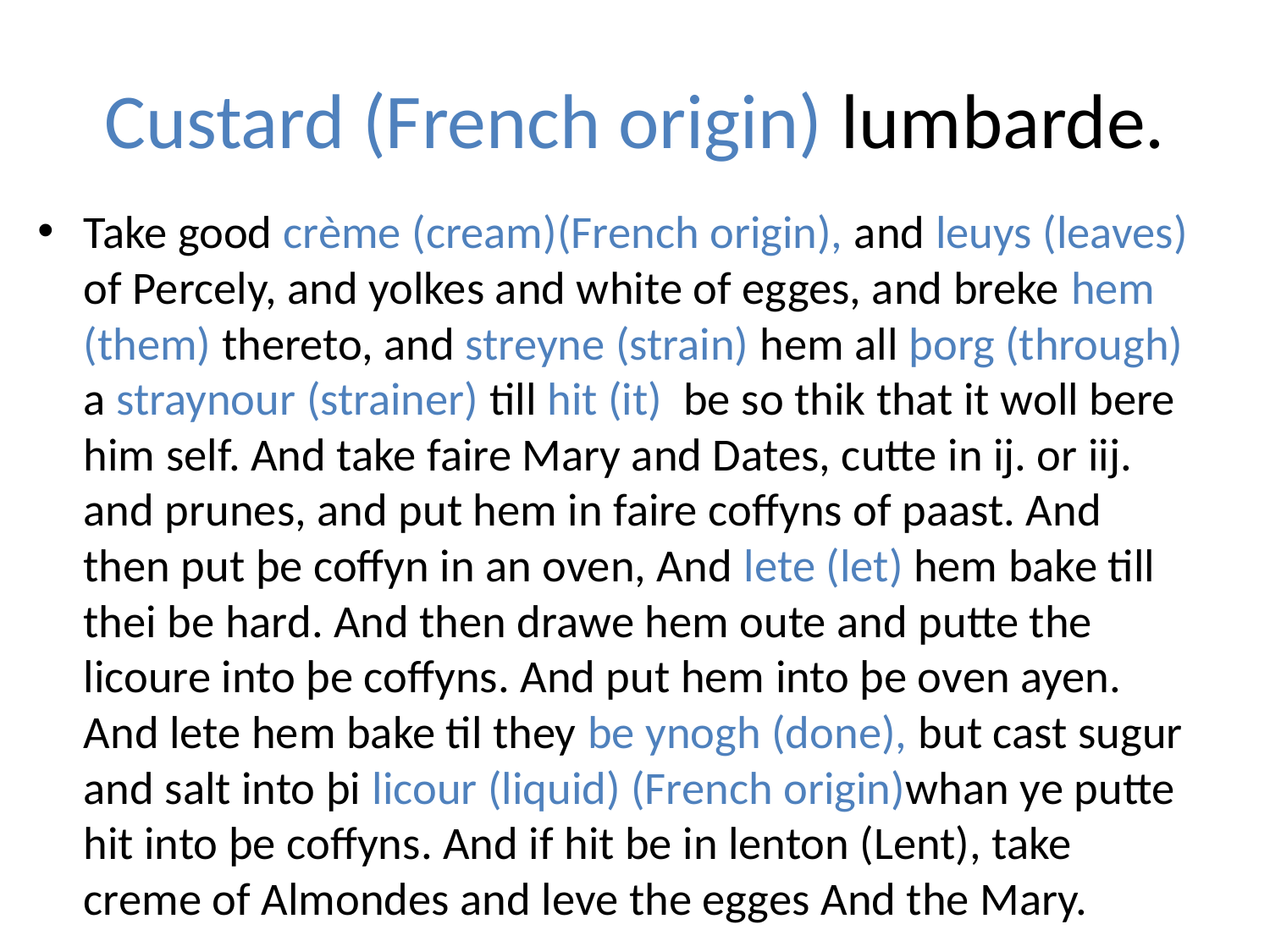

# Custard (French origin) lumbarde.
Take good crème (cream)(French origin), and leuys (leaves) of Percely, and yolkes and white of egges, and breke hem (them) thereto, and streyne (strain) hem all þorg (through) a straynour (strainer) till hit (it)  be so thik that it woll bere him self. And take faire Mary and Dates, cutte in ij. or iij. and prunes, and put hem in faire coffyns of paast. And then put þe coffyn in an oven, And lete (let) hem bake till thei be hard. And then drawe hem oute and putte the licoure into þe coffyns. And put hem into þe oven ayen. And lete hem bake til they be ynogh (done), but cast sugur and salt into þi licour (liquid) (French origin)whan ye putte hit into þe coffyns. And if hit be in lenton (Lent), take creme of Almondes and leve the egges And the Mary.